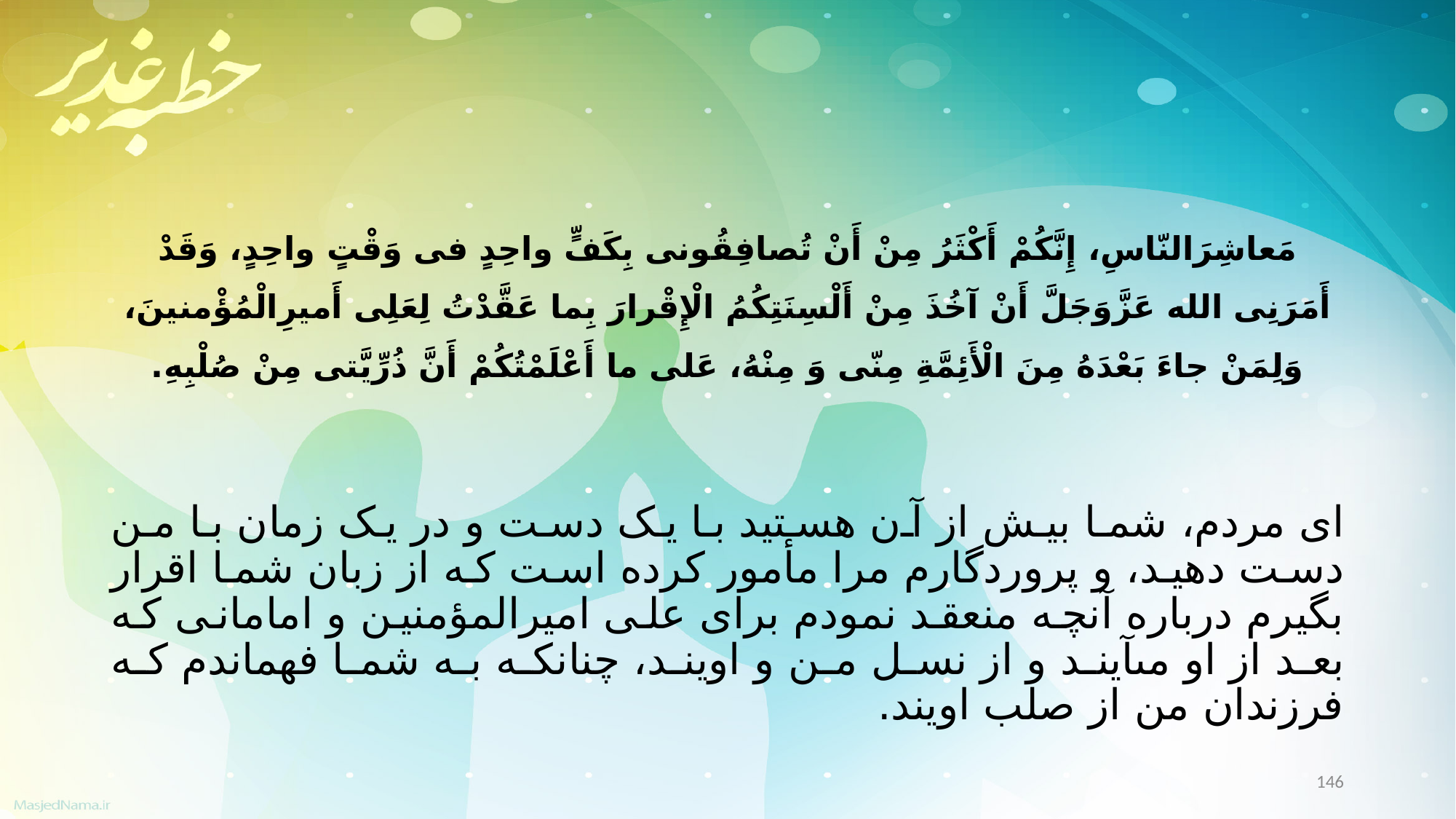

مَعاشِرَالنّاسِ، إِنَّکُمْ أَکْثَرُ مِنْ أَنْ تُصافِقُونی بِکَفٍّ واحِدٍ فی وَقْتٍ واحِدٍ، وَقَدْ أَمَرَنِی الله عَزَّوَجَلَّ أَنْ آخُذَ مِنْ أَلْسِنَتِکُمُ الْإِقْرارَ بِما عَقَّدْتُ لِعَلِی أَمیرِالْمُؤْمنینَ، وَلِمَنْ جاءَ بَعْدَهُ مِنَ الْأَئِمَّةِ مِنّی وَ مِنْهُ، عَلی ما أَعْلَمْتُکُمْ أَنَّ ذُرِّیَّتی مِنْ صُلْبِهِ.
اى مردم، شما بیش از آن هستید با یک دست و در یک زمان با من دست دهید، و پروردگارم مرا مأمور کرده است که از زبان شما اقرار بگیرم درباره آنچه منعقد نمودم براى على امیرالمؤمنین و امامانى که بعد از او مى‏آیند و از نسل من و اویند، چنانکه به شما فهماندم که فرزندان من از صلب اویند.
146